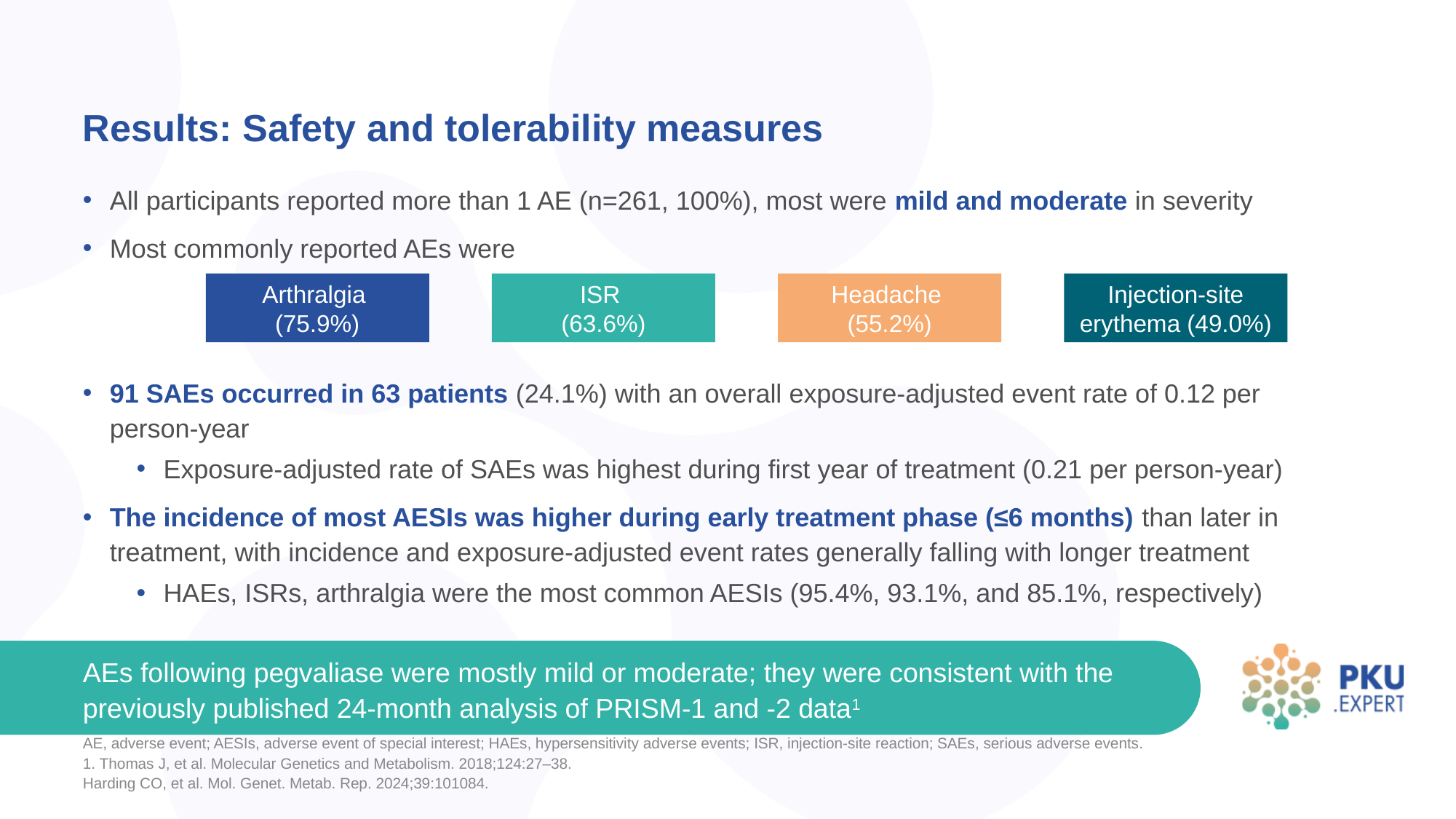

# Results: Safety and tolerability measures
All participants reported more than 1 AE (n=261, 100%), most were mild and moderate in severity
Most commonly reported AEs were

91 SAEs occurred in 63 patients (24.1%) with an overall exposure-adjusted event rate of 0.12 per
person-year
Exposure-adjusted rate of SAEs was highest during first year of treatment (0.21 per person-year)
The incidence of most AESIs was higher during early treatment phase (≤6 months) than later in treatment, with incidence and exposure-adjusted event rates generally falling with longer treatment
HAEs, ISRs, arthralgia were the most common AESIs (95.4%, 93.1%, and 85.1%, respectively)

Arthralgia
(75.9%)
ISR
(63.6%)
Headache
(55.2%)
Injection-site erythema (49.0%)
AEs following pegvaliase were mostly mild or moderate; they were consistent with the previously published 24-month analysis of PRISM-1 and -2 data1
AE, adverse event; AESIs, adverse event of special interest; HAEs, hypersensitivity adverse events; ISR, injection-site reaction; SAEs, serious adverse events.
1. Thomas J, et al. Molecular Genetics and Metabolism. 2018;124:27–38.
Harding CO, et al. Mol. Genet. Metab. Rep. 2024;39:101084.